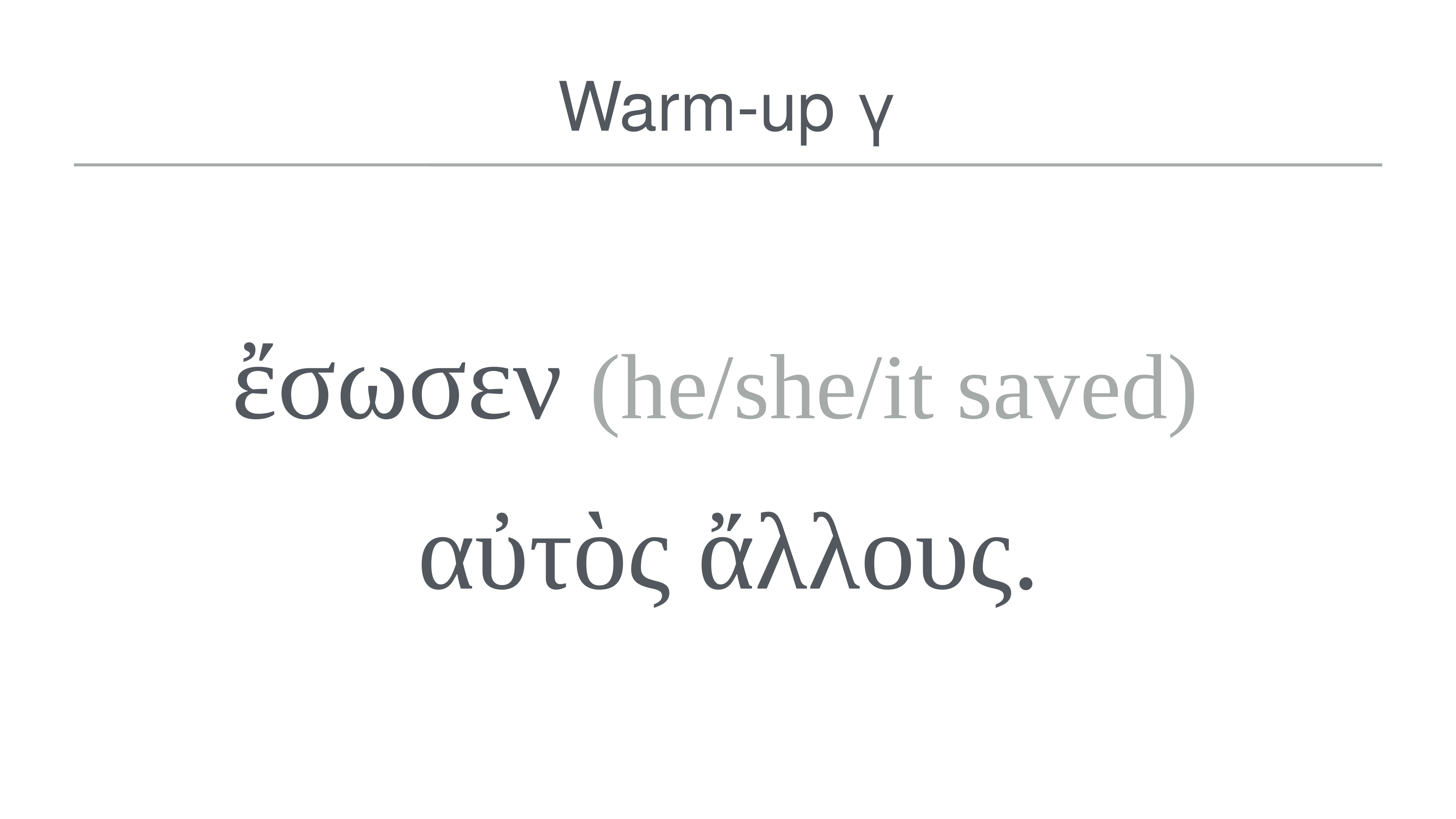

# Warm-up γ
ἔσωσεν (he/she/it saved)
αὐτὸς ἄλλους.